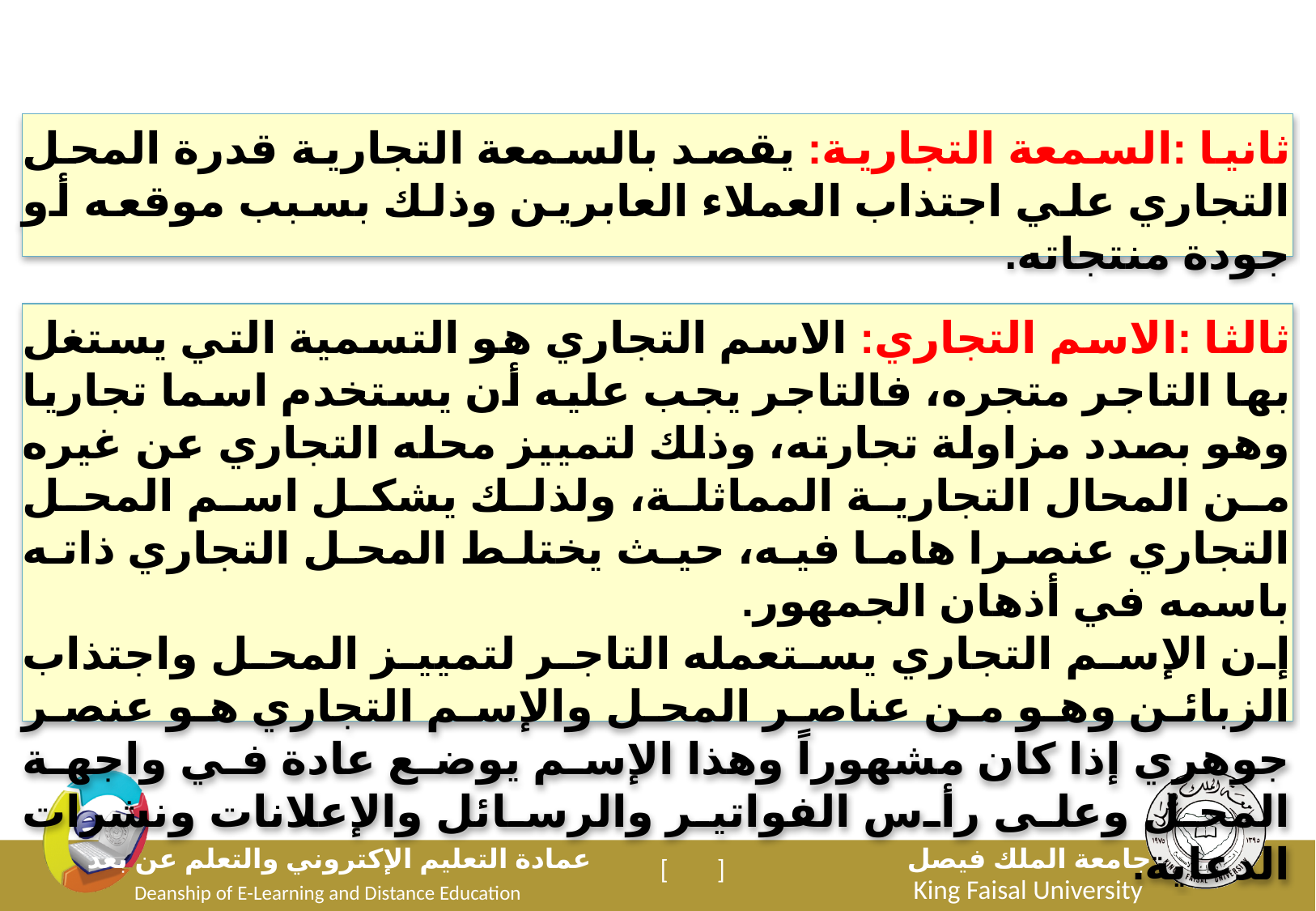

ثانيا :السمعة التجارية: يقصد بالسمعة التجارية قدرة المحل التجاري علي اجتذاب العملاء العابرين وذلك بسبب موقعه أو جودة منتجاته.
ثالثا :الاسم التجاري: الاسم التجاري هو التسمية التي يستغل بها التاجر متجره، فالتاجر يجب عليه أن يستخدم اسما تجاريا وهو بصدد مزاولة تجارته، وذلك لتمييز محله التجاري عن غيره من المحال التجارية المماثلة، ولذلك يشكل اسم المحل التجاري عنصرا هاما فيه، حيث يختلط المحل التجاري ذاته باسمه في أذهان الجمهور.
إن الإسم التجاري يستعمله التاجر لتمييز المحل واجتذاب الزبائن وهو من عناصر المحل والإسم التجاري هو عنصر جوهري إذا كان مشهوراً وهذا الإسم يوضع عادة في واجهة المحل وعلى رأس الفواتير والرسائل والإعلانات ونشرات الدعاية.